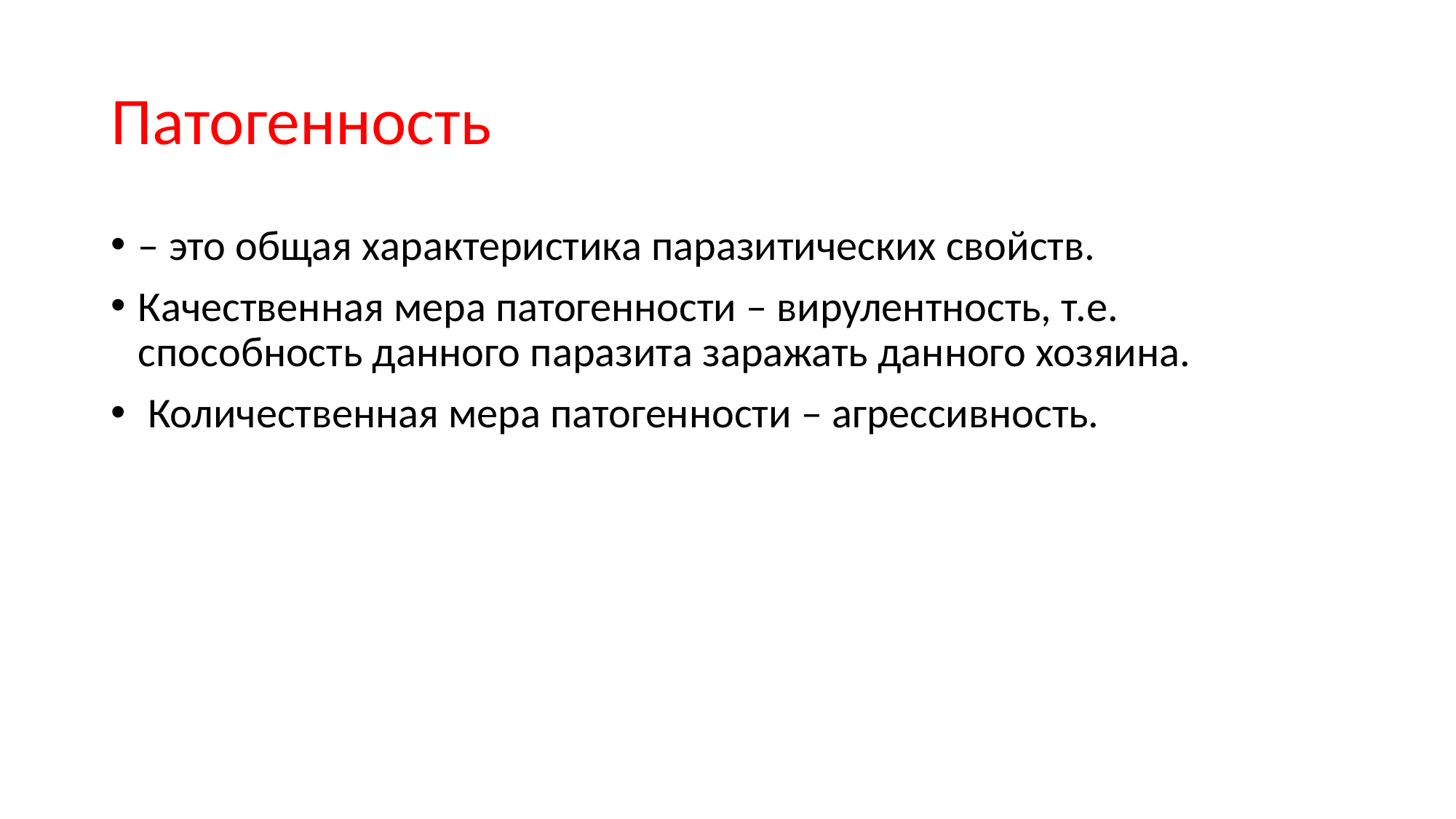

# Патогенность
– это общая характеристика паразитических свойств.
Качественная мера патогенности – вирулентность, т.е. способность данного паразита заражать данного хозяина.
 Количественная мера патогенности – агрессивность.